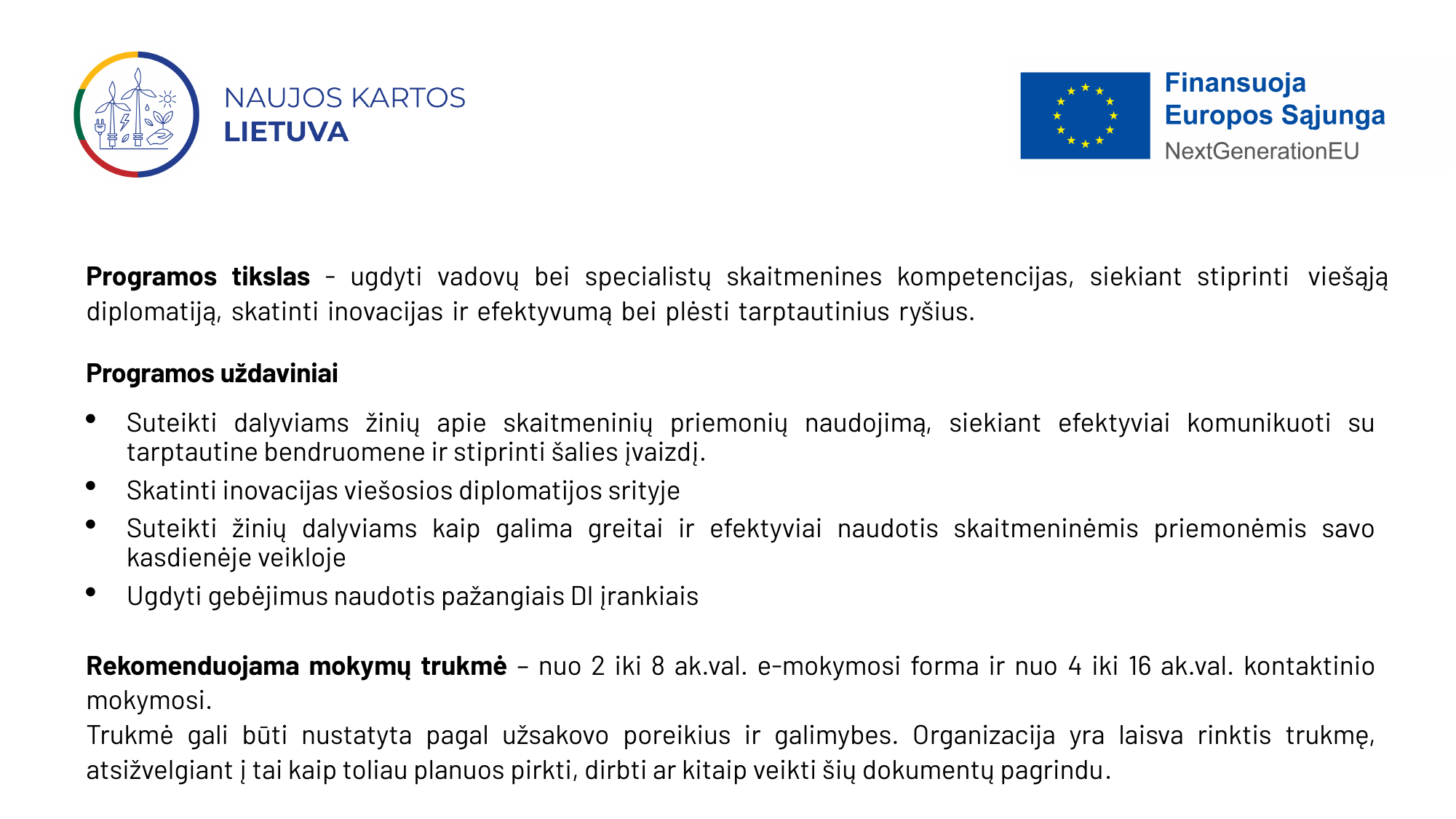

Programos tikslas - ugdyti vadovų bei specialistų skaitmenines kompetencijas, siekiant stiprinti viešąją diplomatiją, skatinti inovacijas ir efektyvumą bei plėsti tarptautinius ryšius.
Programos uždaviniai
Suteikti dalyviams žinių apie skaitmeninių priemonių naudojimą, siekiant efektyviai komunikuoti su tarptautine bendruomene ir stiprinti šalies įvaizdį.
Skatinti inovacijas viešosios diplomatijos srityje
Suteikti žinių dalyviams kaip galima greitai ir efektyviai naudotis skaitmeninėmis priemonėmis savo kasdienėje veikloje
Ugdyti gebėjimus naudotis pažangiais DI įrankiais

Rekomenduojama mokymų trukmė – nuo 2 iki 8 ak.val. e-mokymosi forma ir nuo 4 iki 16 ak.val. kontaktinio mokymosi.
Trukmė gali būti nustatyta pagal užsakovo poreikius ir galimybes. Organizacija yra laisva rinktis trukmę, atsižvelgiant į tai kaip toliau planuos pirkti, dirbti ar kitaip veikti šių dokumentų pagrindu.